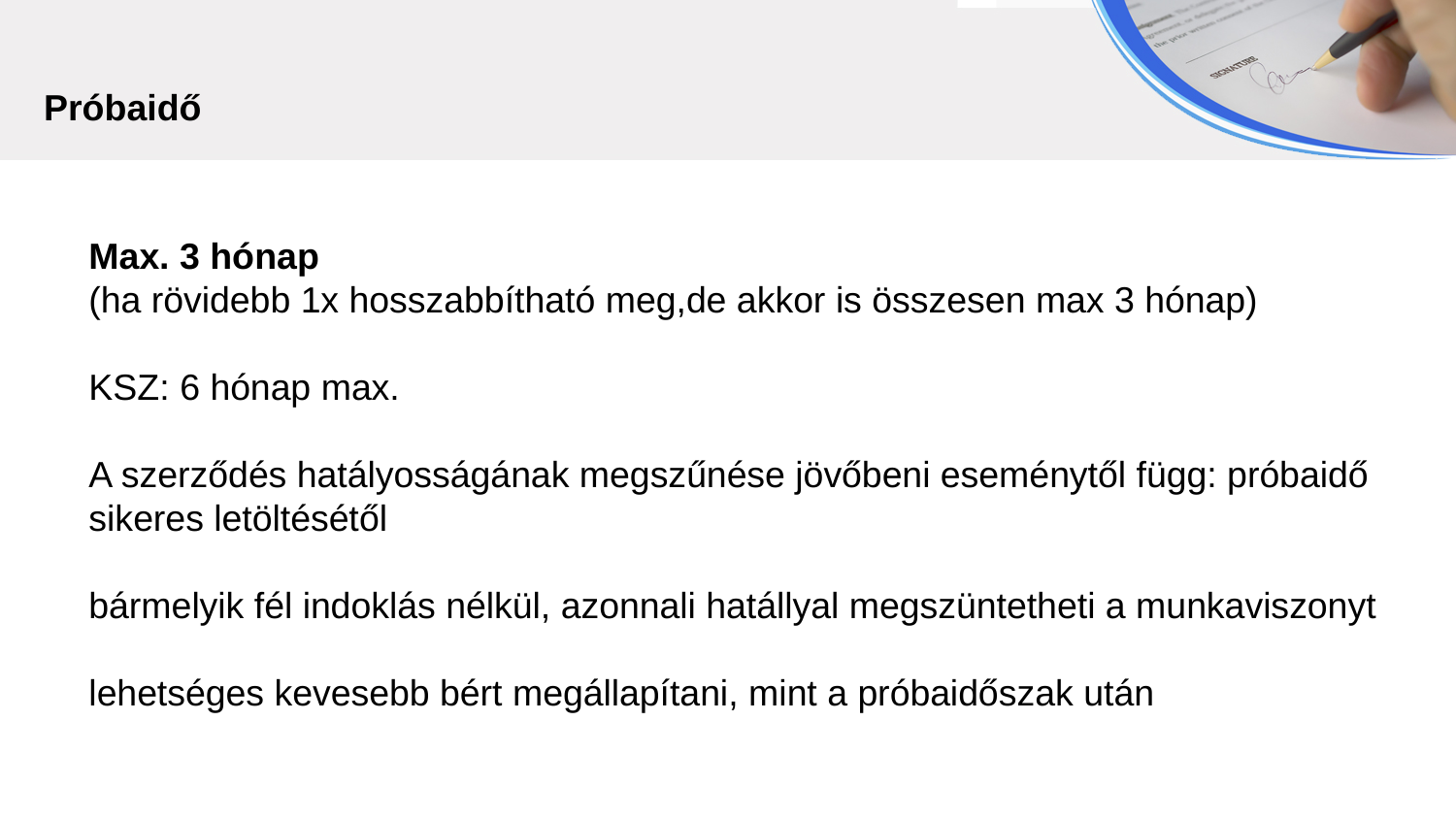

Próbaidő
Max. 3 hónap
(ha rövidebb 1x hosszabbítható meg,de akkor is összesen max 3 hónap)

KSZ: 6 hónap max.

A szerződés hatályosságának megszűnése jövőbeni eseménytől függ: próbaidő
sikeres letöltésétől

bármelyik fél indoklás nélkül, azonnali hatállyal megszüntetheti a munkaviszonyt

lehetséges kevesebb bért megállapítani, mint a próbaidőszak után